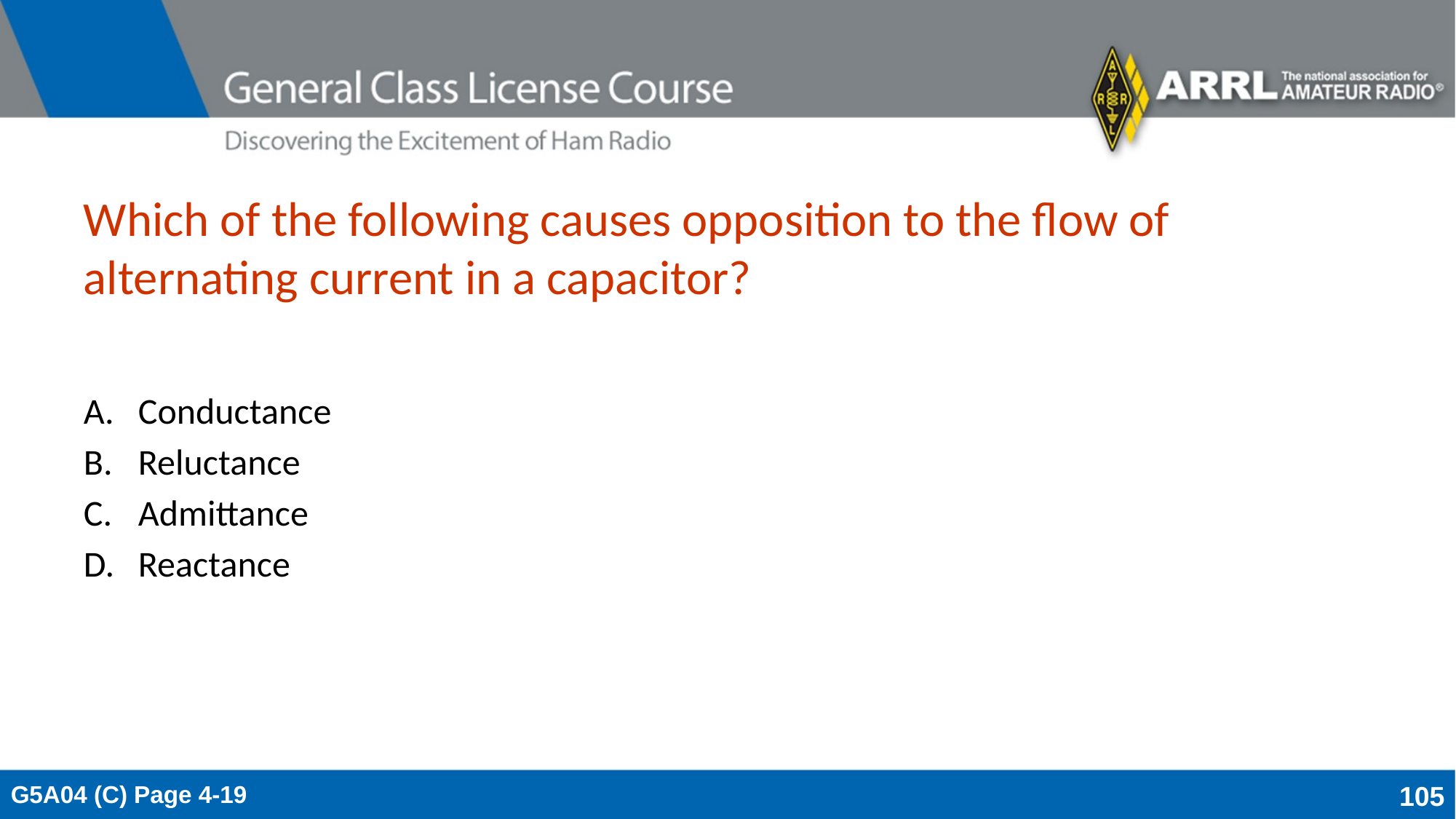

# Which of the following causes opposition to the flow of alternating current in a capacitor?
Conductance
Reluctance
Admittance
Reactance
G5A04 (C) Page 4-19
105